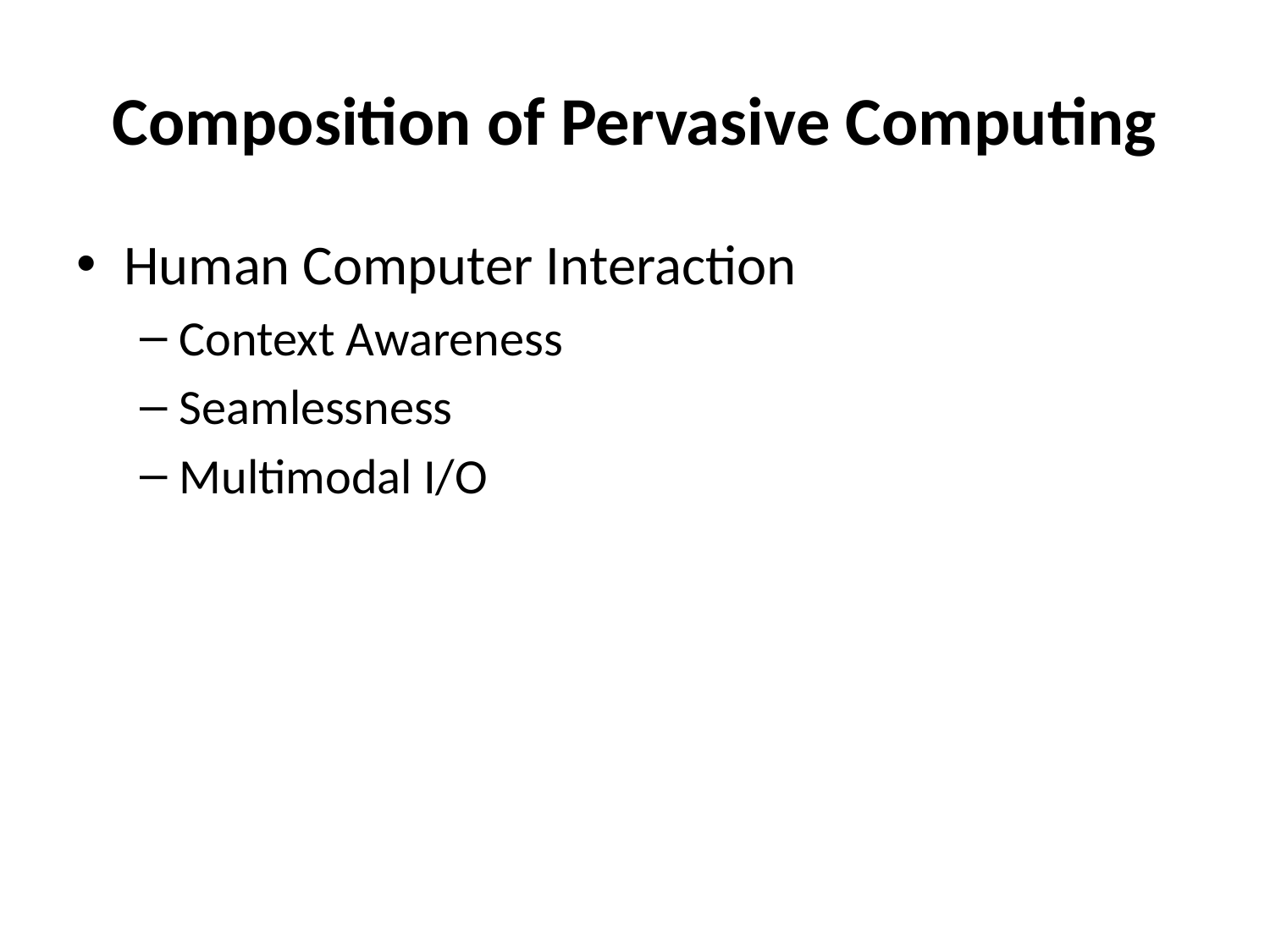

# Composition of Pervasive Computing
Human Computer Interaction
Context Awareness
Seamlessness
Multimodal I/O